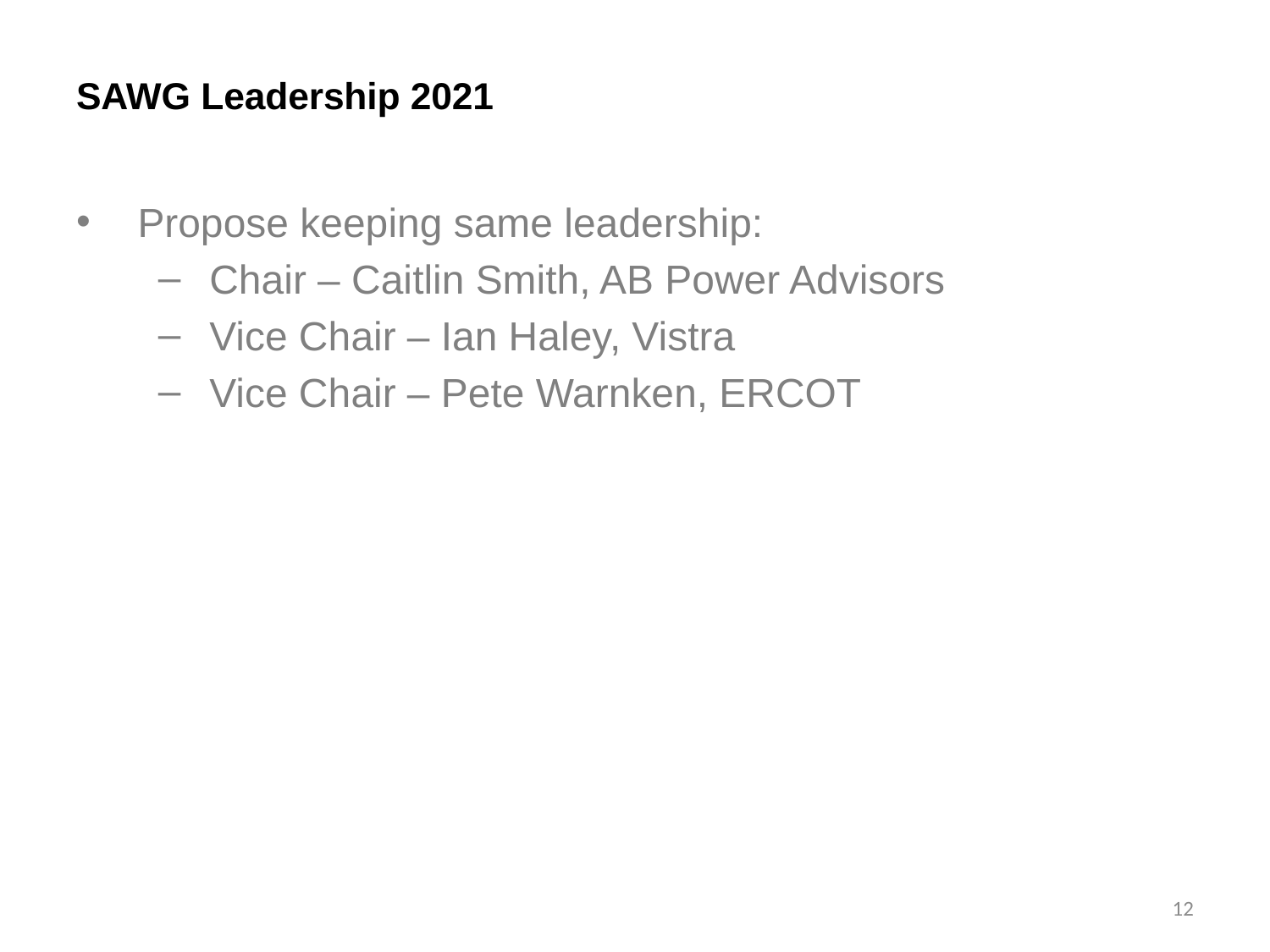

# SAWG Leadership 2021

Propose keeping same leadership:
Chair – Caitlin Smith, AB Power Advisors
Vice Chair – Ian Haley, Vistra
Vice Chair – Pete Warnken, ERCOT

12